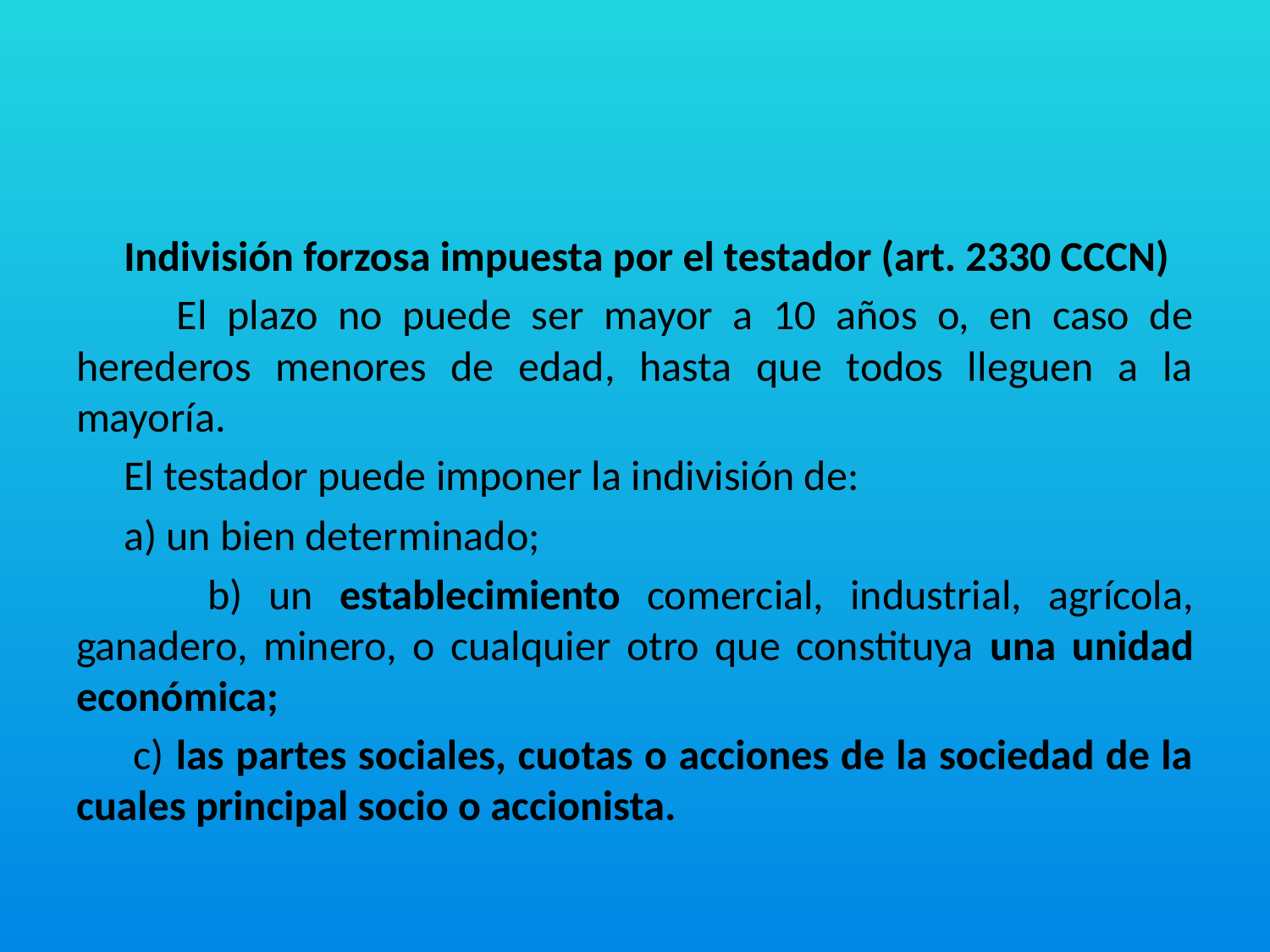

#
     Indivisión forzosa impuesta por el testador (art. 2330 CCCN)
     El plazo no puede ser mayor a 10 años o, en caso de herederos menores de edad, hasta que todos lleguen a la mayoría.
     El testador puede imponer la indivisión de:
     a) un bien determinado;
     b) un establecimiento comercial, industrial, agrícola, ganadero, minero, o cualquier otro que constituya una unidad económica;
     c) las partes sociales, cuotas o acciones de la sociedad de la cuales principal socio o accionista.